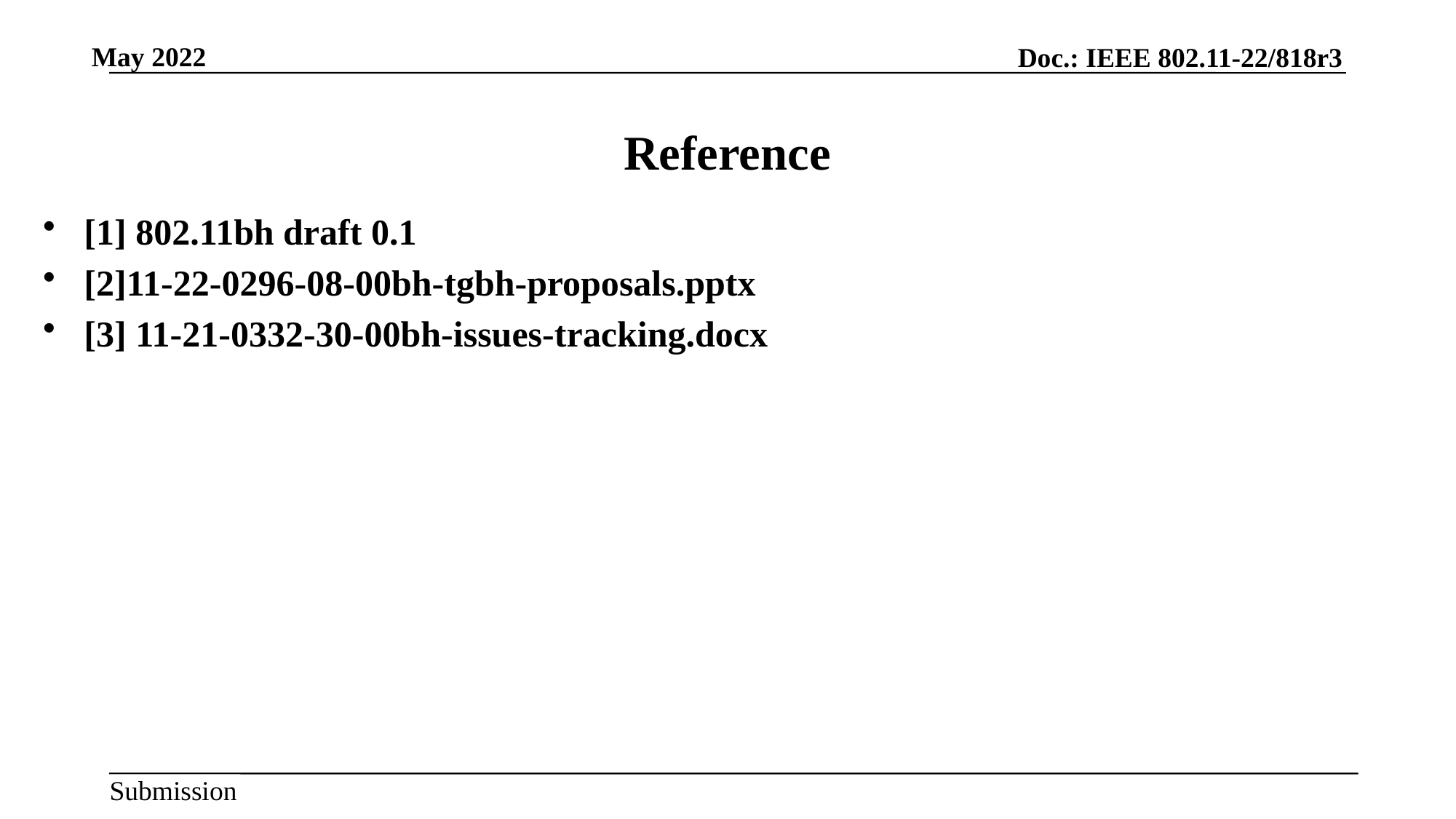

# Reference
[1] 802.11bh draft 0.1
[2]11-22-0296-08-00bh-tgbh-proposals.pptx
[3] 11-21-0332-30-00bh-issues-tracking.docx